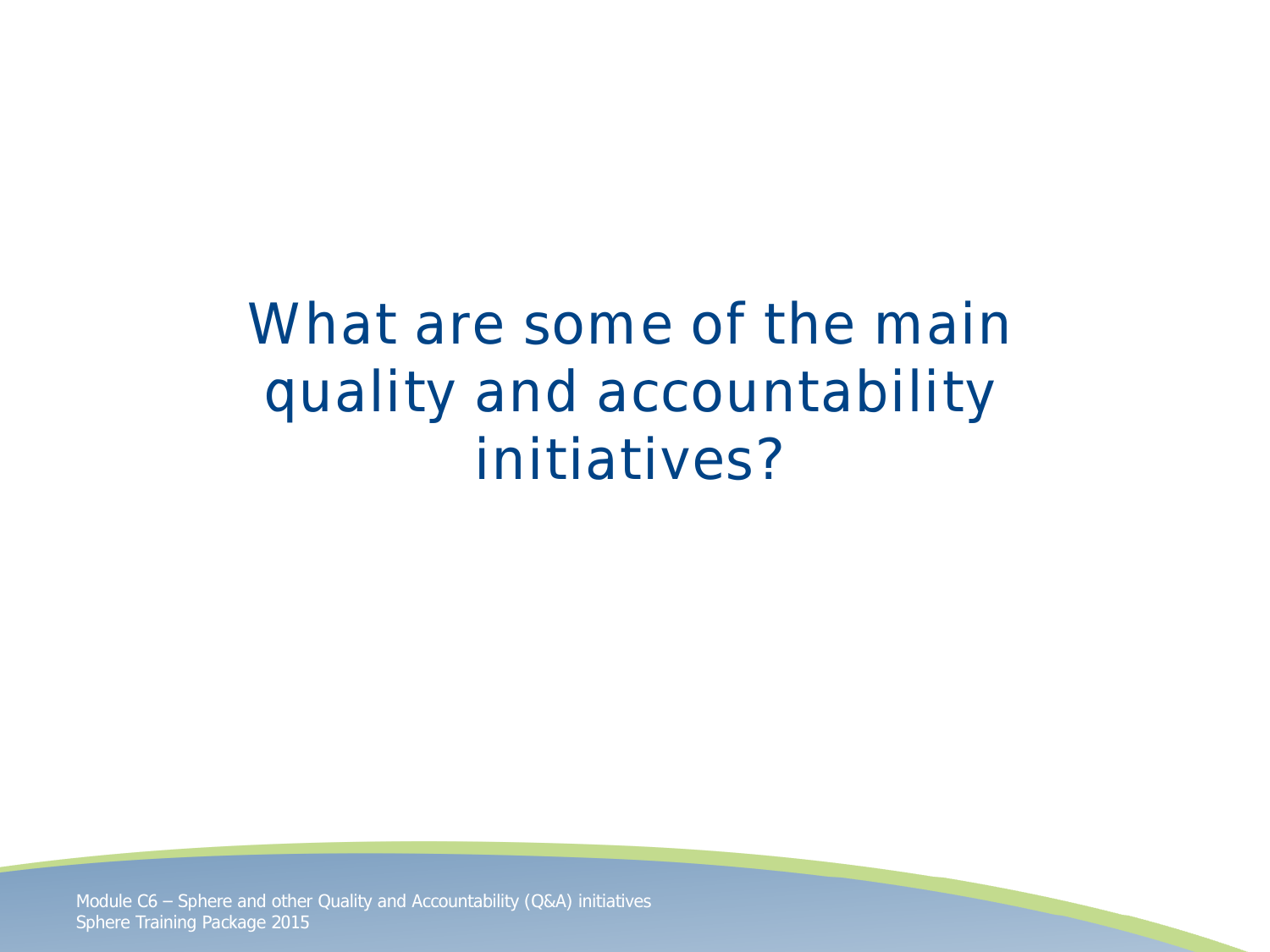

# What are some of the main quality and accountability initiatives?
Module C6 – Sphere and other Quality and Accountability (Q&A) initiatives
Sphere Training Package 2015